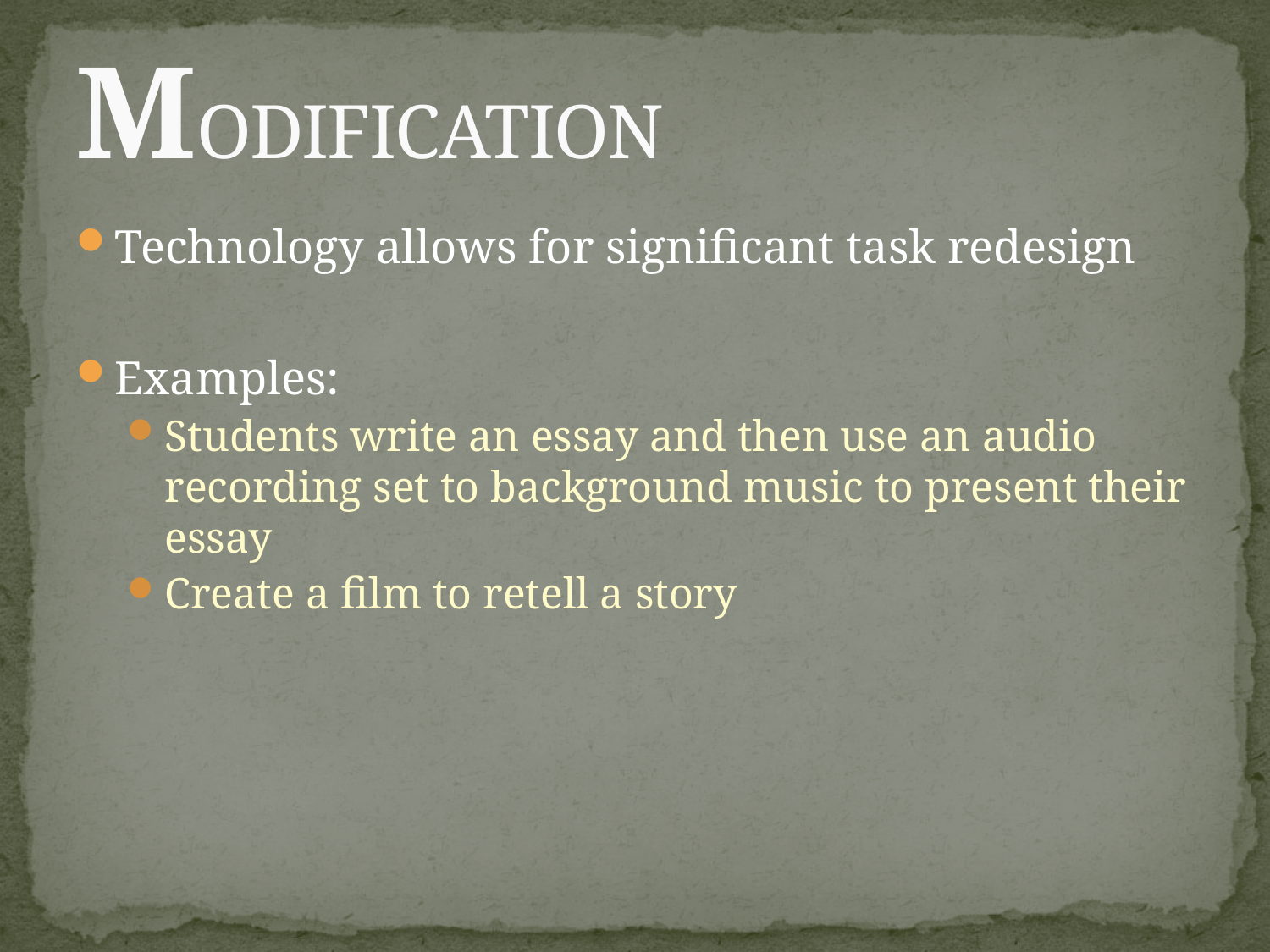

# MODIFICATION
Technology allows for significant task redesign

Examples:
Students write an essay and then use an audio recording set to background music to present their essay
Create a film to retell a story